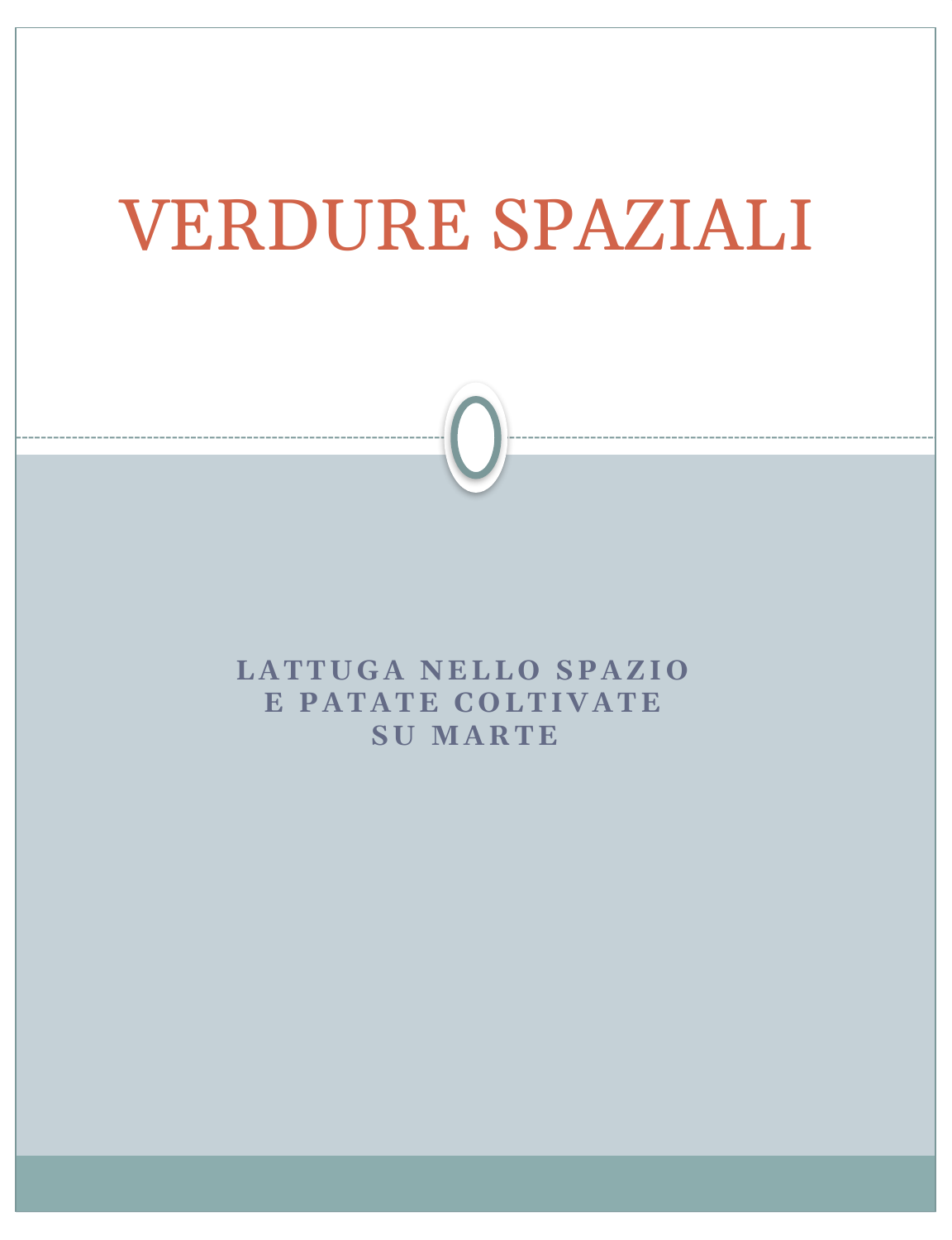

# VERDURE SPAZIALI
Lattuga nello spazio e patate coltivate su Marte